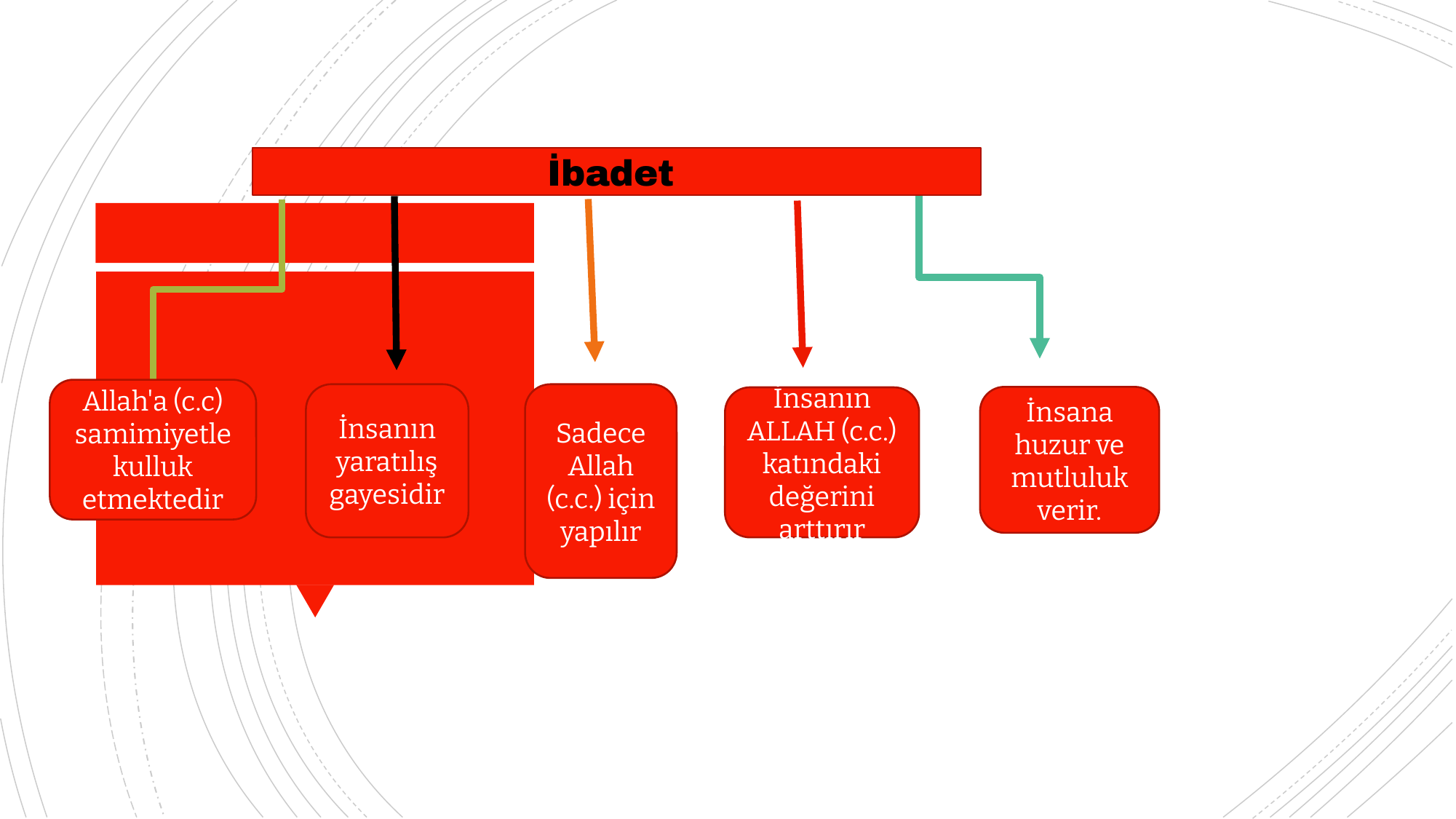

İbadet
Allah'a (c.c) samimiyetle kulluk etmektedir
İnsanın yaratılış gayesidir
Sadece Allah (c.c.) için yapılır
İnsana huzur ve mutluluk verir.
İnsanın ALLAH (c.c.) katındaki değerini arttırır